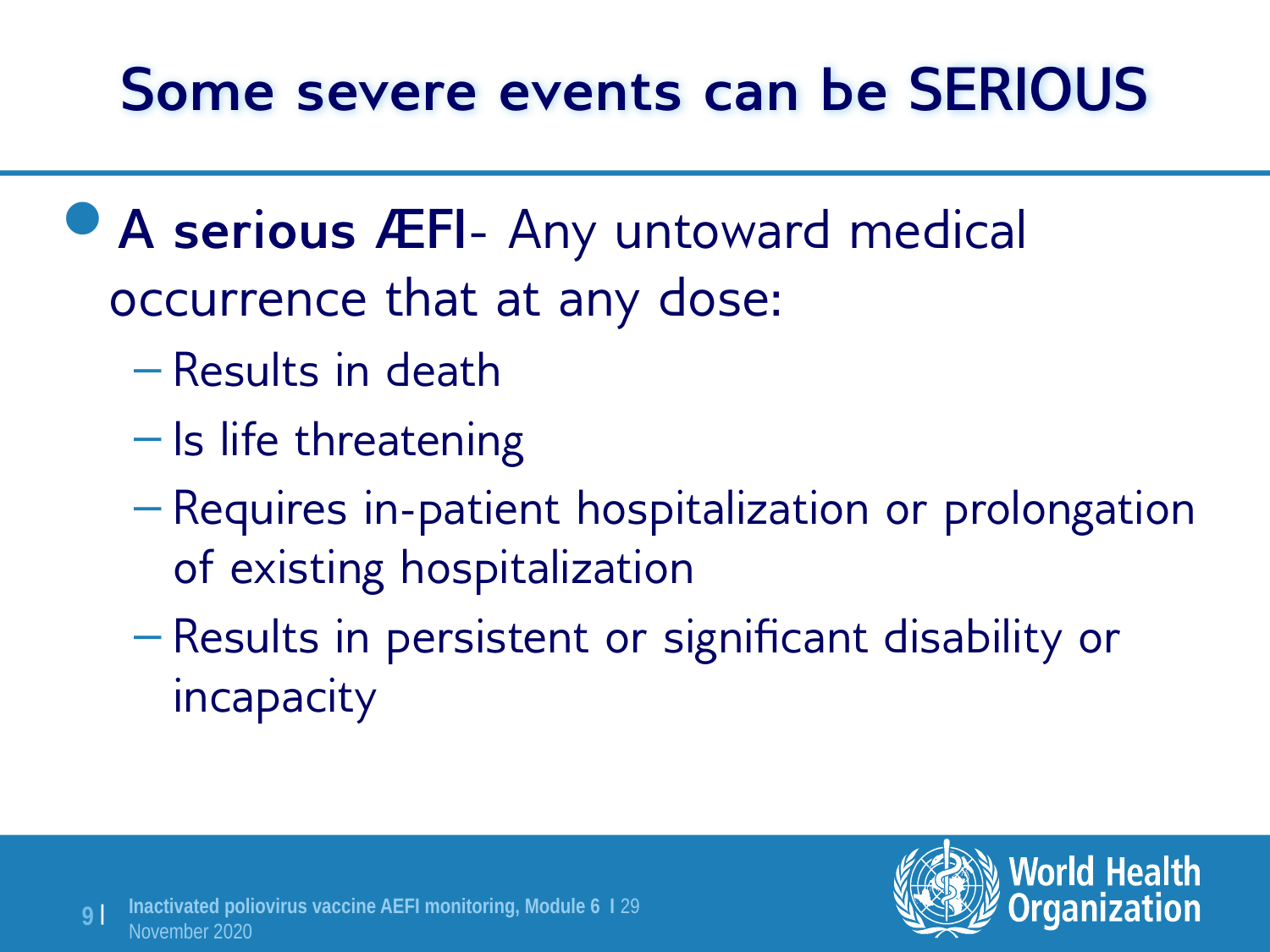

# Some severe events can be SERIOUS
A serious AEFI- Any untoward medical occurrence that at any dose:
Results in death
Is life threatening
Requires in-patient hospitalization or prolongation of existing hospitalization
Results in persistent or significant disability or incapacity